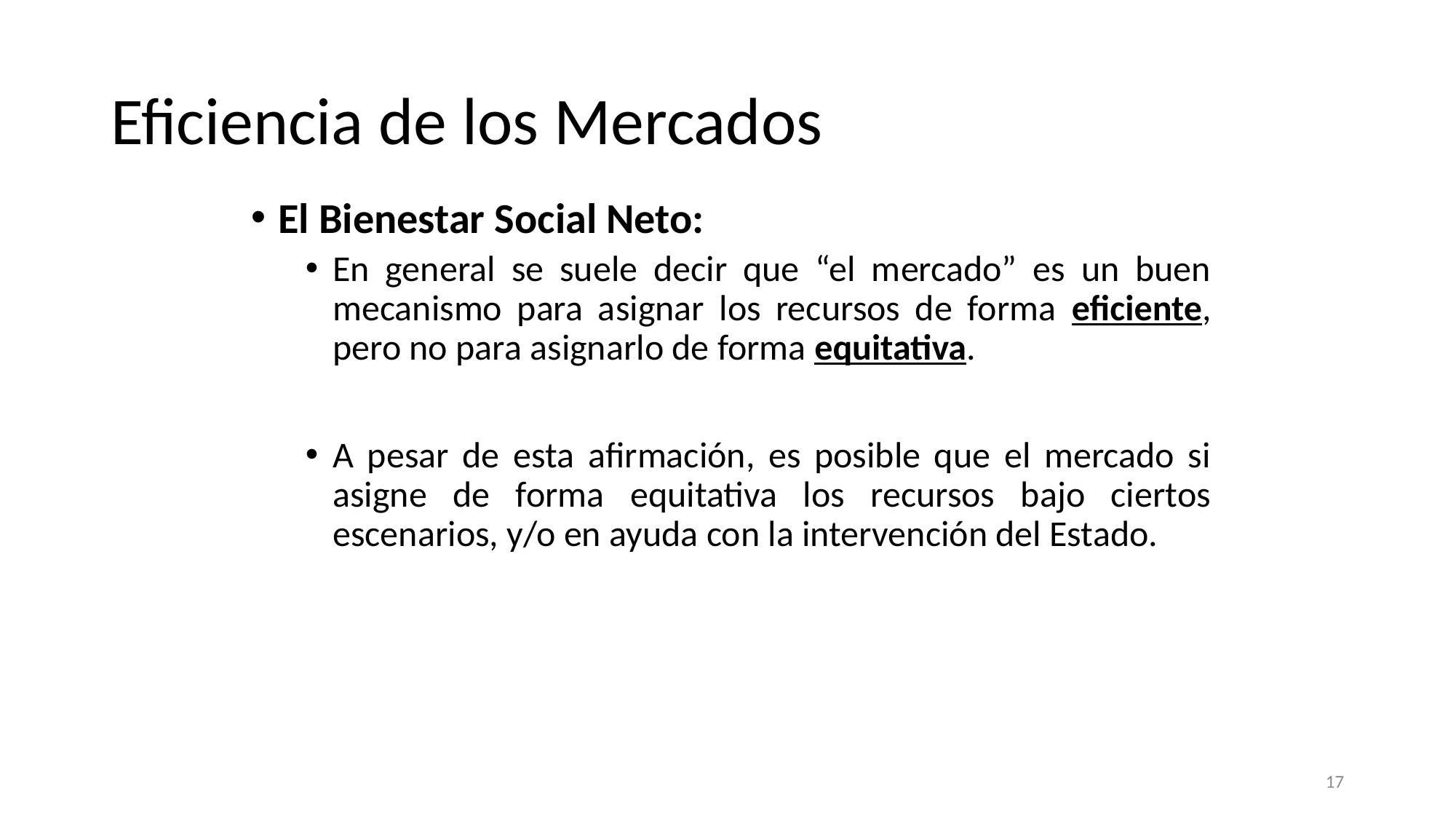

# Eficiencia de los Mercados
El Bienestar Social Neto:
En general se suele decir que “el mercado” es un buen mecanismo para asignar los recursos de forma eficiente, pero no para asignarlo de forma equitativa.

A pesar de esta afirmación, es posible que el mercado si asigne de forma equitativa los recursos bajo ciertos escenarios, y/o en ayuda con la intervención del Estado.
17